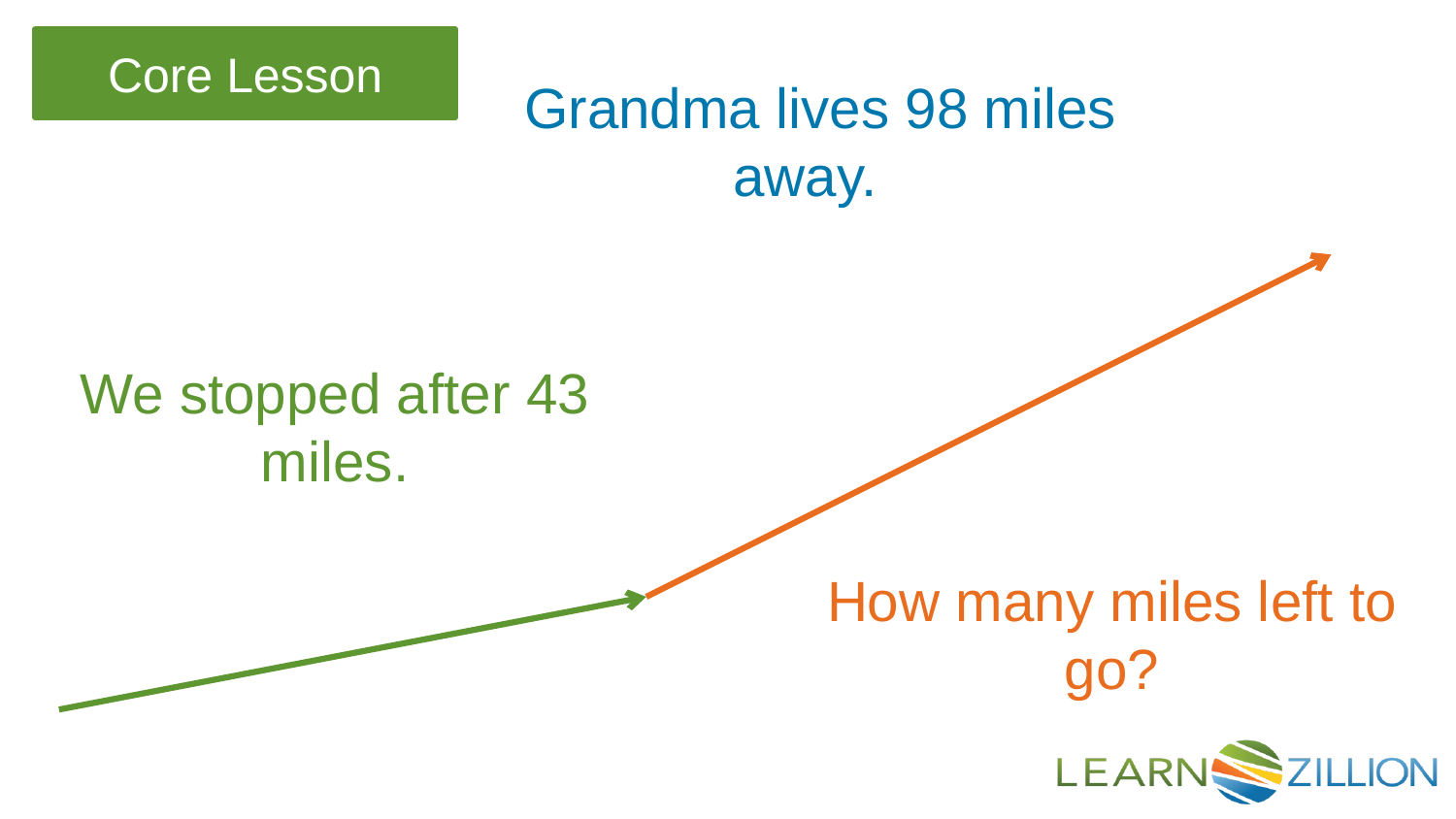

Grandma lives 98 miles away.
We stopped after 43 miles.
How many miles left to go?